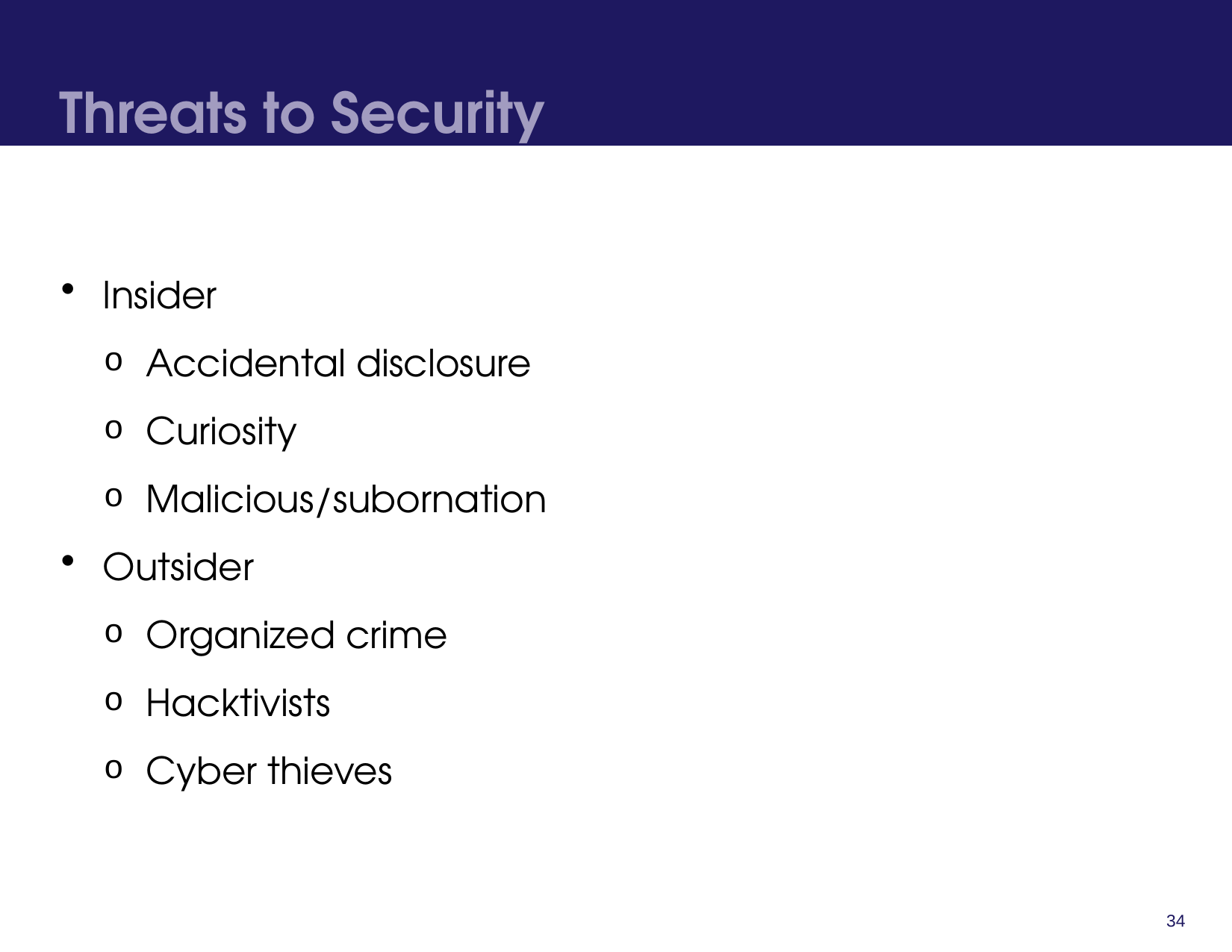

# Threats to Security
Insider
Accidental disclosure
Curiosity
Malicious/subornation
Outsider
Organized crime
Hacktivists
Cyber thieves

34